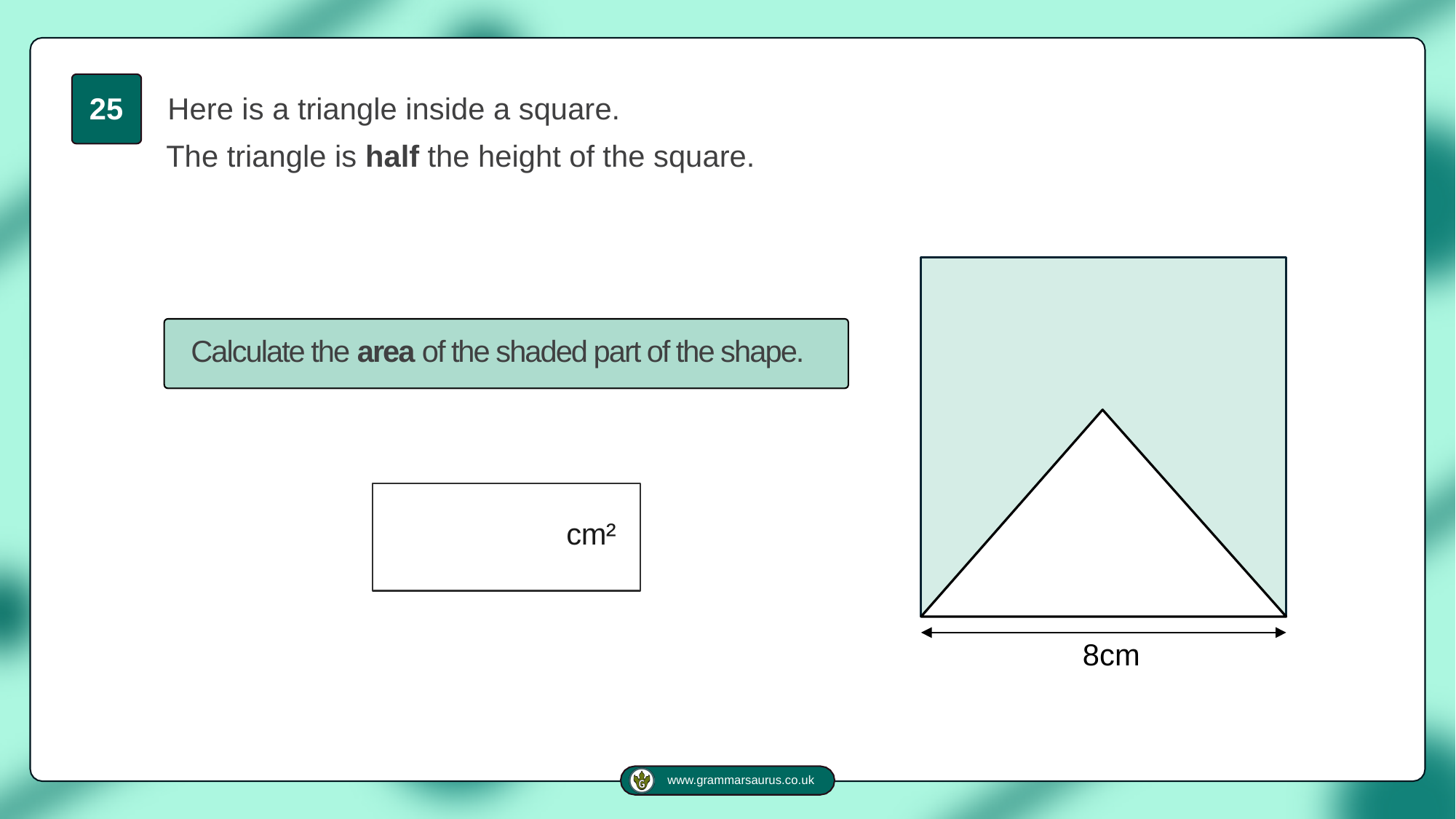

25	Here is a triangle inside a square.
The triangle is half the height of the square.

Calculate the area of the shaded part of the shape.

cm²

8cm
www.grammarsaurus.co.uk